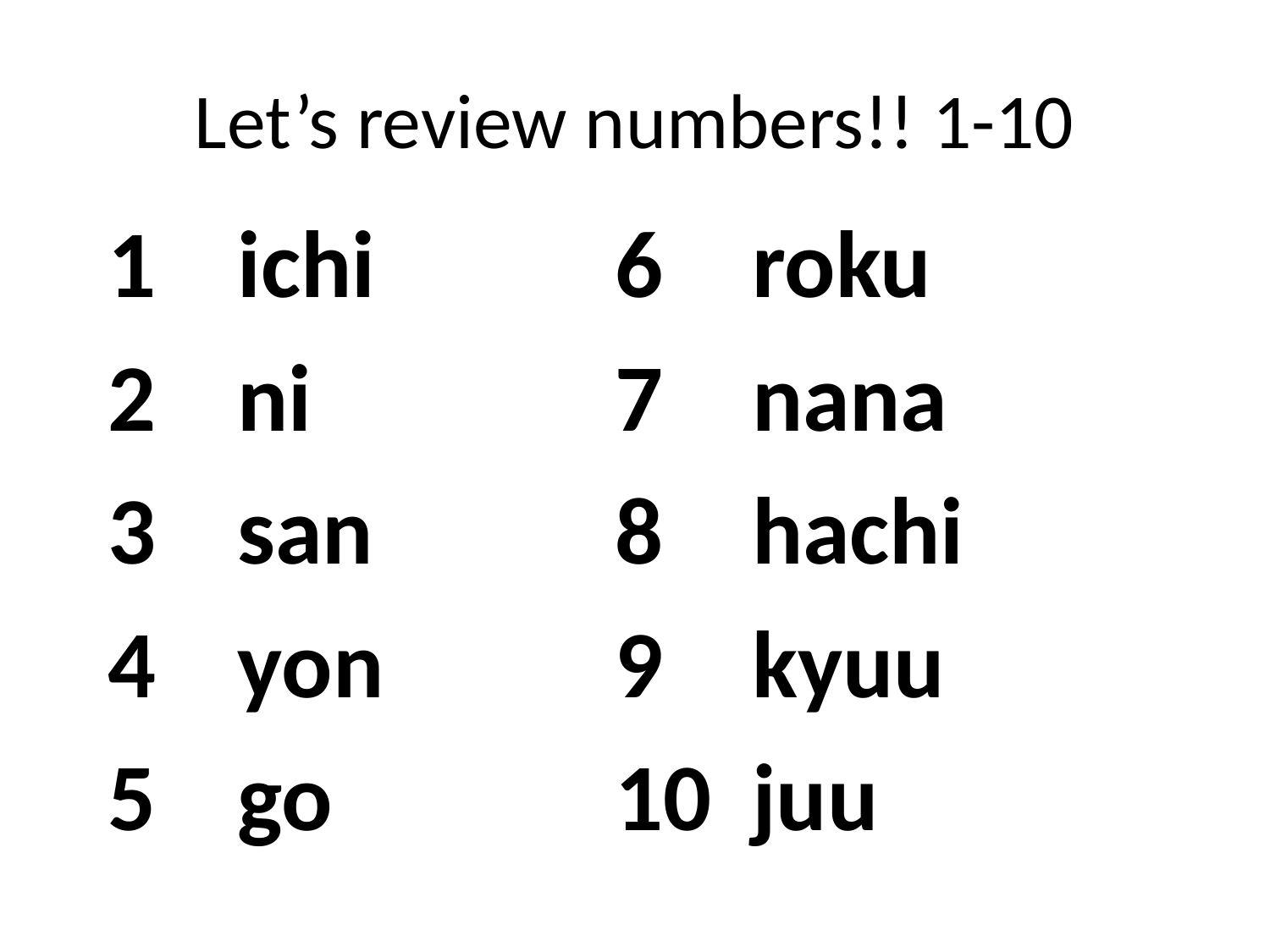

# Let’s review numbers!! 1-10
1
2
3
4
5

ichi
ni
san
yon
go

6
7
8
9
10
roku
nana
hachi
kyuu
juu